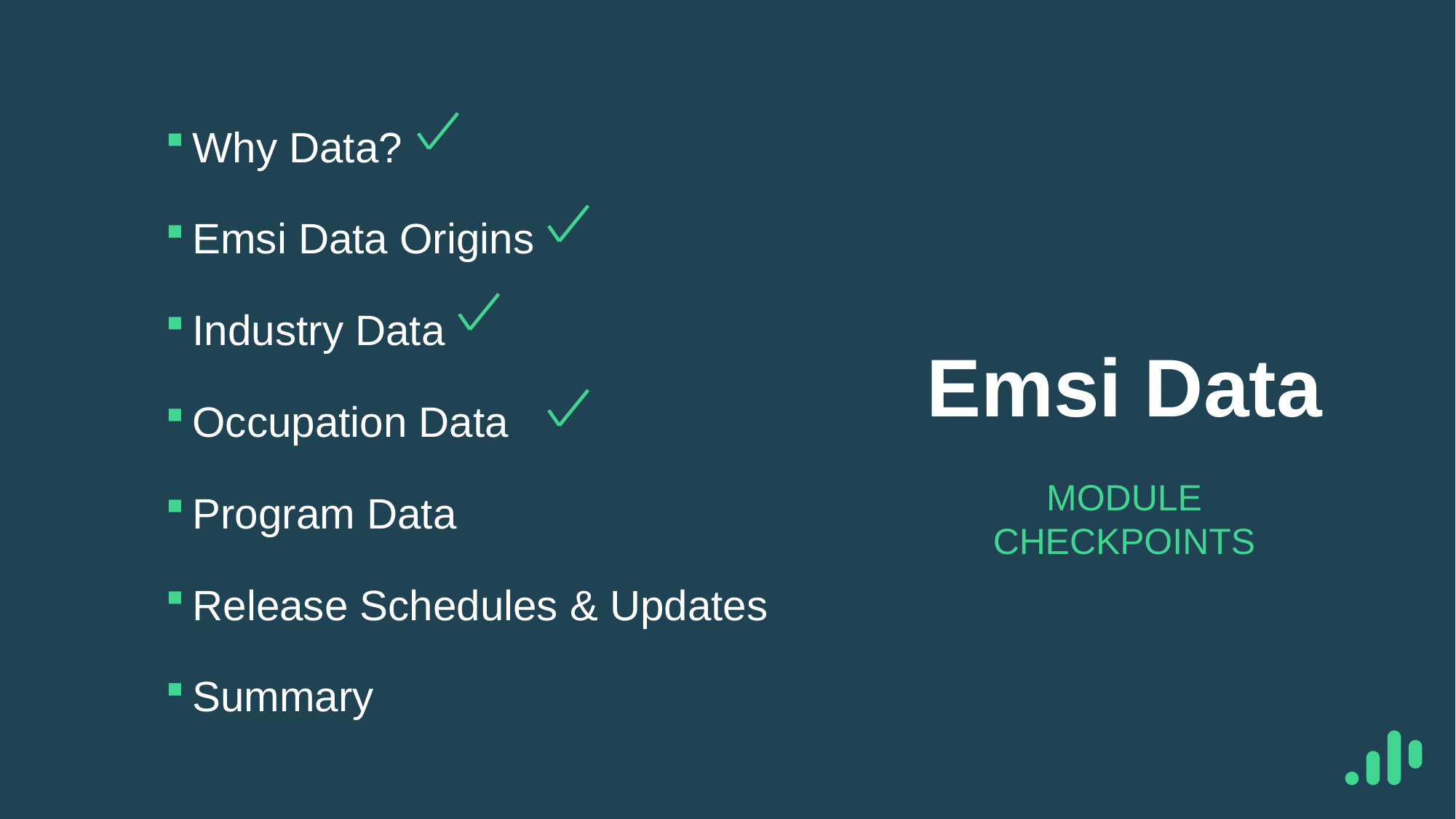

Why Data?
Emsi Data Origins
Industry Data
Occupation Data
Program Data
Release Schedules & Updates
Summary
# Emsi Data
MODULE CHECKPOINTS